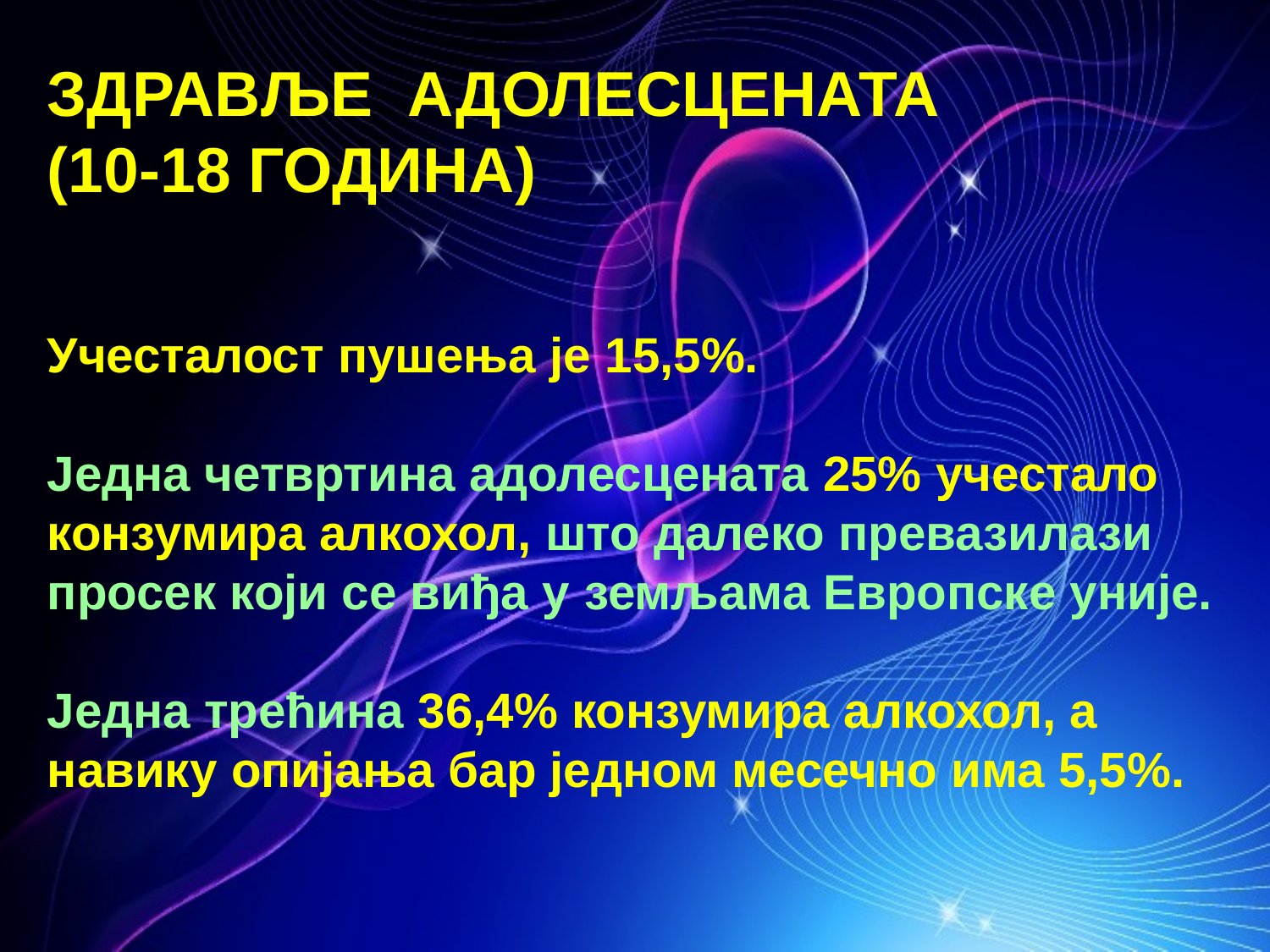

ЗДРАВЉЕ  АДОЛЕСЦЕНАТА
(10-18 ГОДИНА)

Учесталост пушења је 15,5%.

Једна четвртина адолесцената 25% учестало конзумира алкохол, што далеко превазилази просек који се виђа у земљама Европске уније.

Једна трећина 36,4% конзумира алкохол, а навику опијања бар једном месечно има 5,5%.